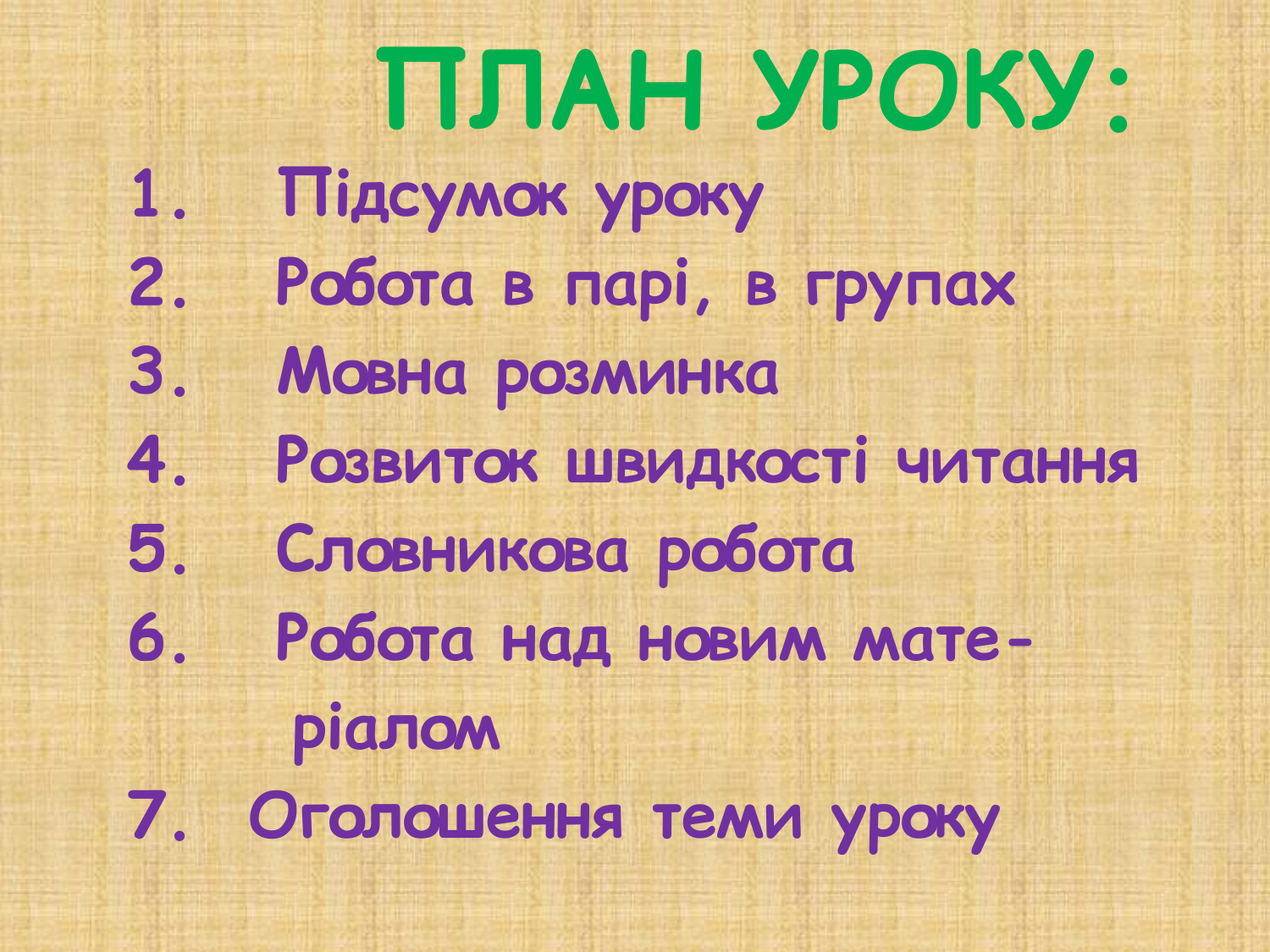

# План уроку:
   Підсумок уроку
   Робота в парі, в групах
   Мовна розминка
   Розвиток швидкості читання
   Словникова робота
   Робота над новим мате-
      ріалом
7.  Оголошення теми уроку